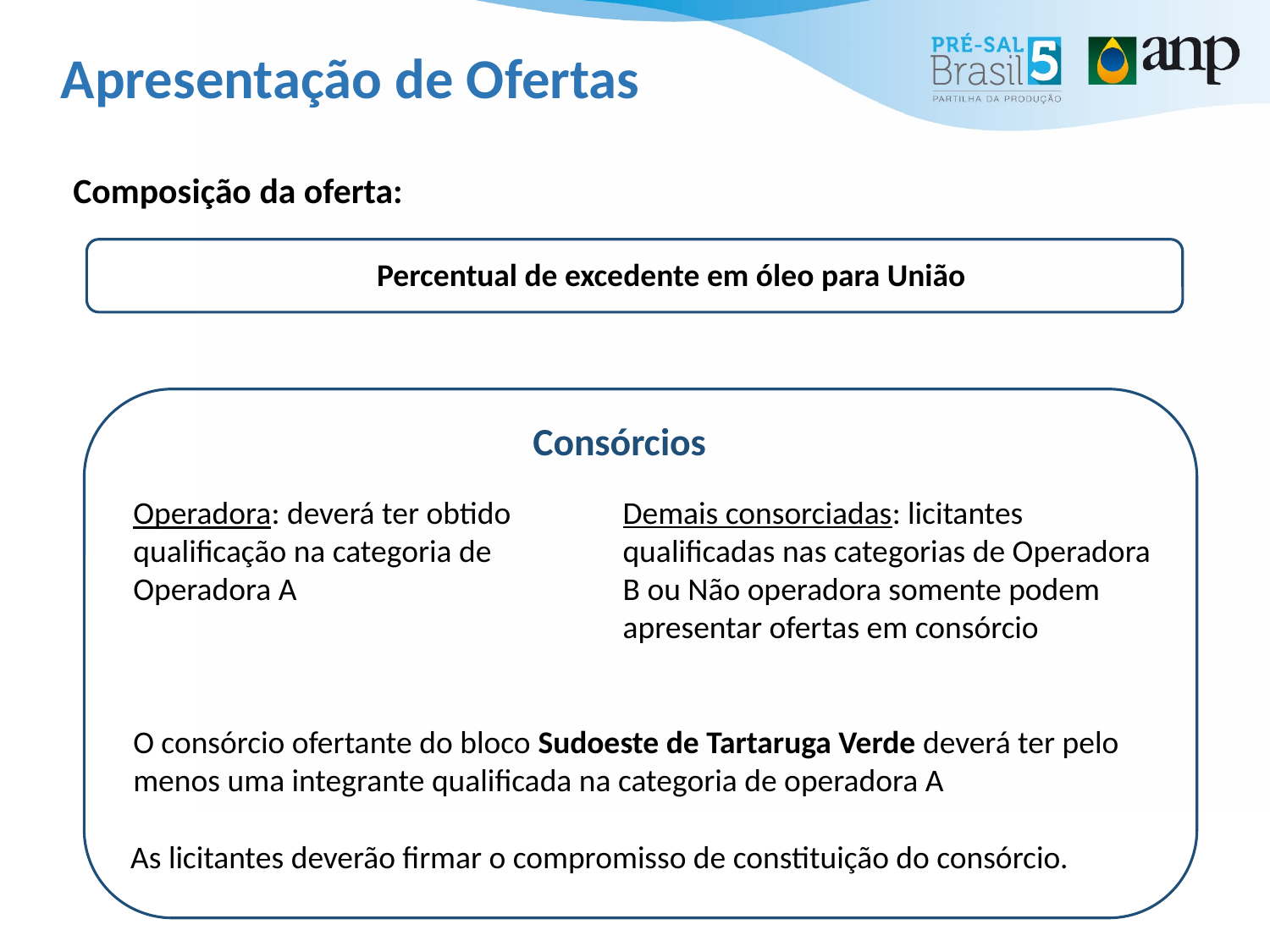

# Apresentação de Ofertas
Composição da oferta:

Percentual de excedente em óleo para União

Consórcios
Demais consorciadas: licitantes qualificadas nas categorias de Operadora B ou Não operadora somente podem apresentar ofertas em consórcio
Operadora: deverá ter obtido qualificação na categoria de Operadora A
O consórcio ofertante do bloco Sudoeste de Tartaruga Verde deverá ter pelo menos uma integrante qualificada na categoria de operadora A
As licitantes deverão firmar o compromisso de constituição do consórcio.